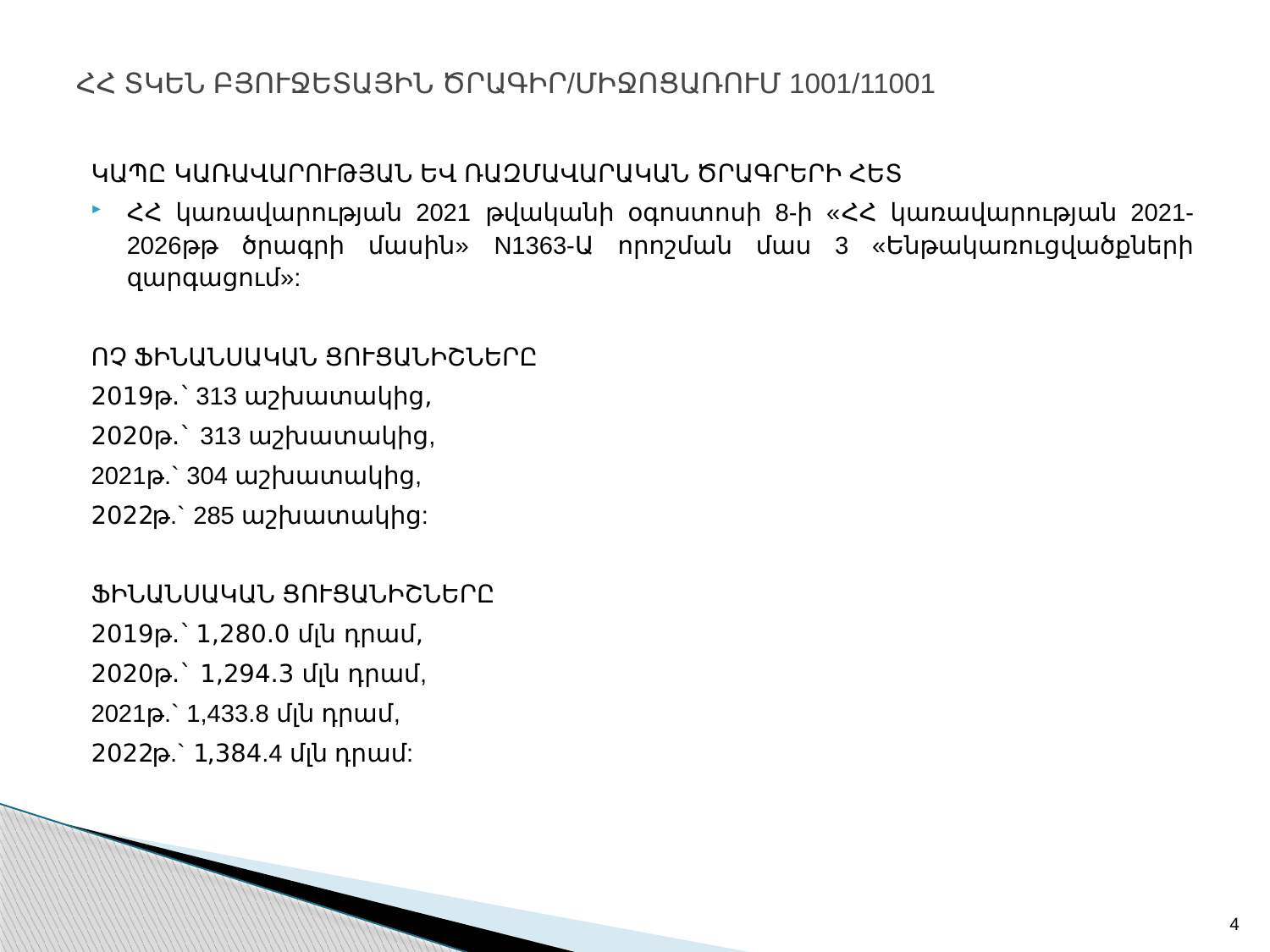

# ՀՀ ՏԿԵՆ ԲՅՈՒՋԵՏԱՅԻՆ ԾՐԱԳԻՐ/ՄԻՋՈՑԱՌՈՒՄ 1001/11001
ԿԱՊԸ ԿԱՌԱՎԱՐՈՒԹՅԱՆ ԵՎ ՌԱԶՄԱՎԱՐԱԿԱՆ ԾՐԱԳՐԵՐԻ ՀԵՏ
ՀՀ կառավարության 2021 թվականի օգոստոսի 8-ի «ՀՀ կառավարության 2021-2026թթ ծրագրի մասին» N1363-Ա որոշման մաս 3 «Ենթակառուցվածքների զարգացում»:

ՈՉ ՖԻՆԱՆՍԱԿԱՆ ՑՈՒՑԱՆԻՇՆԵՐԸ
2019թ.` 313 աշխատակից,
2020թ.` 313 աշխատակից,
2021թ.` 304 աշխատակից,
2022թ.` 285 աշխատակից:

ՖԻՆԱՆՍԱԿԱՆ ՑՈՒՑԱՆԻՇՆԵՐԸ
2019թ.` 1,280.0 մլն դրամ,
2020թ.` 1,294.3 մլն դրամ,
2021թ.` 1,433.8 մլն դրամ,
2022թ.` 1,384.4 մլն դրամ:
4